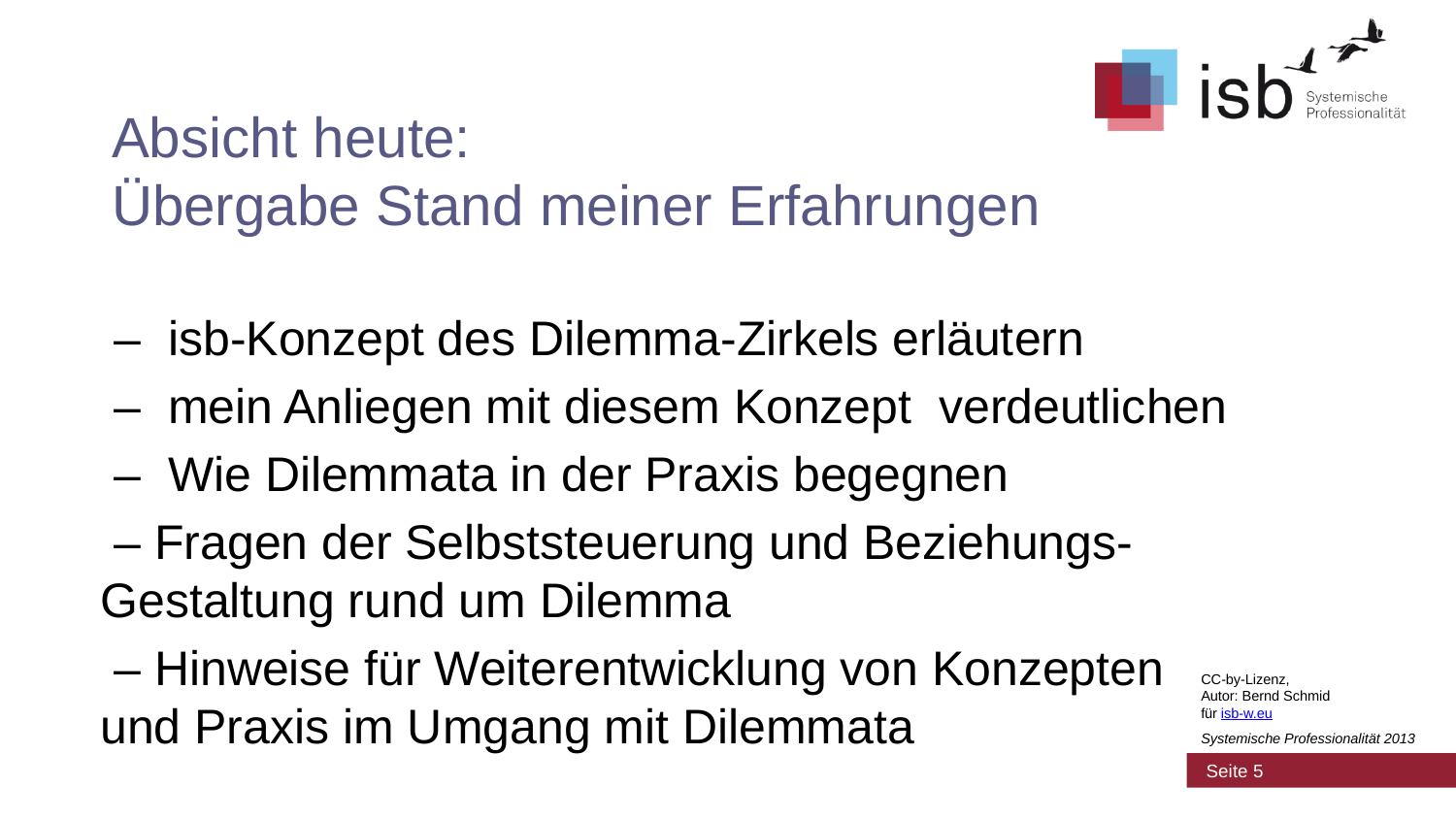

# Absicht heute: Übergabe Stand meiner Erfahrungen
 –  isb-Konzept des Dilemma-Zirkels erläutern
 –  mein Anliegen mit diesem Konzept  verdeutlichen
 –  Wie Dilemmata in der Praxis begegnen
 – Fragen der Selbststeuerung und Beziehungs-	Gestaltung rund um Dilemma
 – Hinweise für Weiterentwicklung von Konzepten 	und Praxis im Umgang mit Dilemmata

 Seite 5